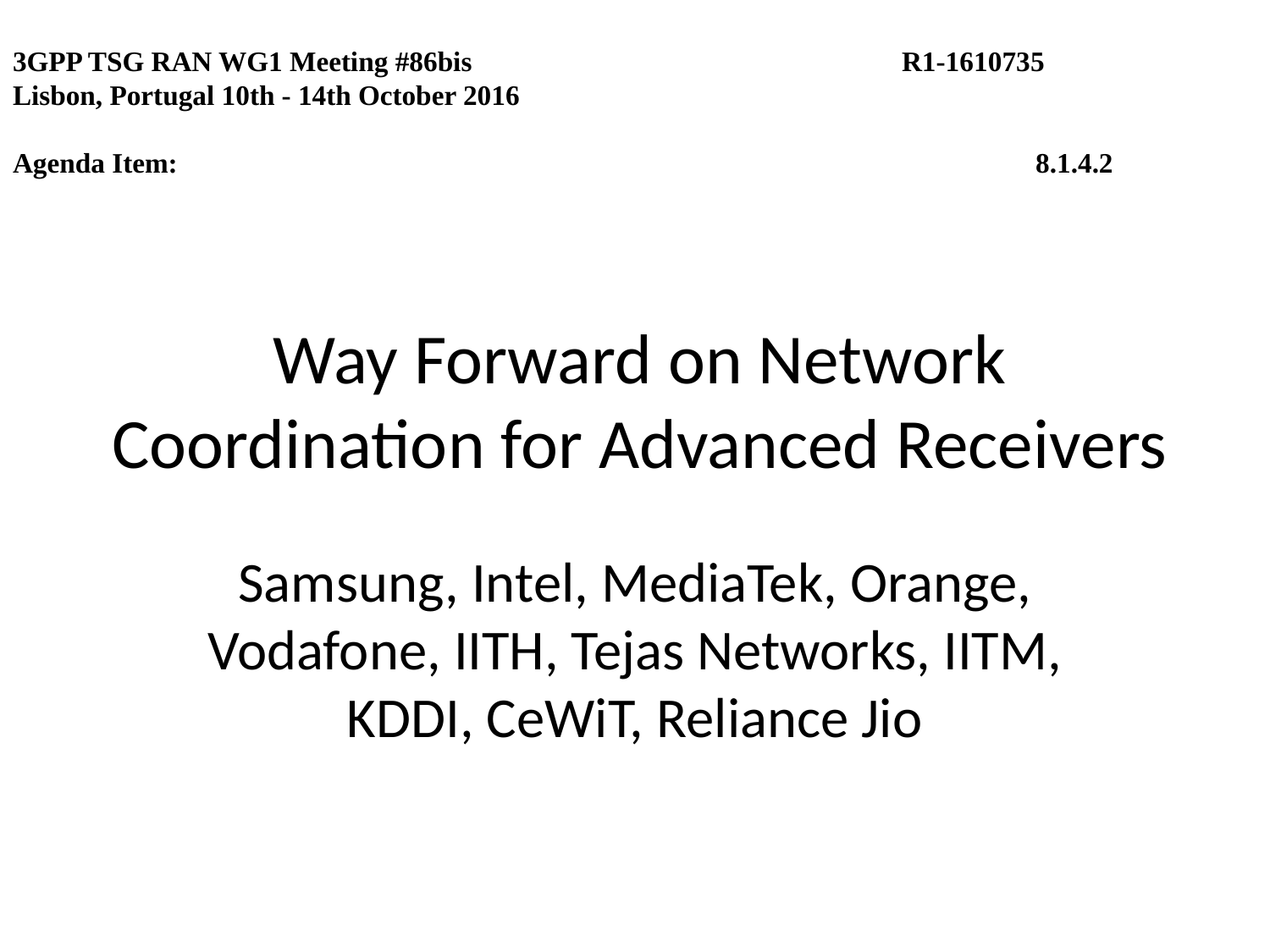

3GPP TSG RAN WG1 Meeting #86bis	                    	R1-1610735
Lisbon, Portugal 10th - 14th October 2016

Agenda Item:		  	 8.1.4.2

# Way Forward on Network Coordination for Advanced Receivers
Samsung, Intel, MediaTek, Orange, Vodafone, IITH, Tejas Networks, IITM, KDDI, CeWiT, Reliance Jio